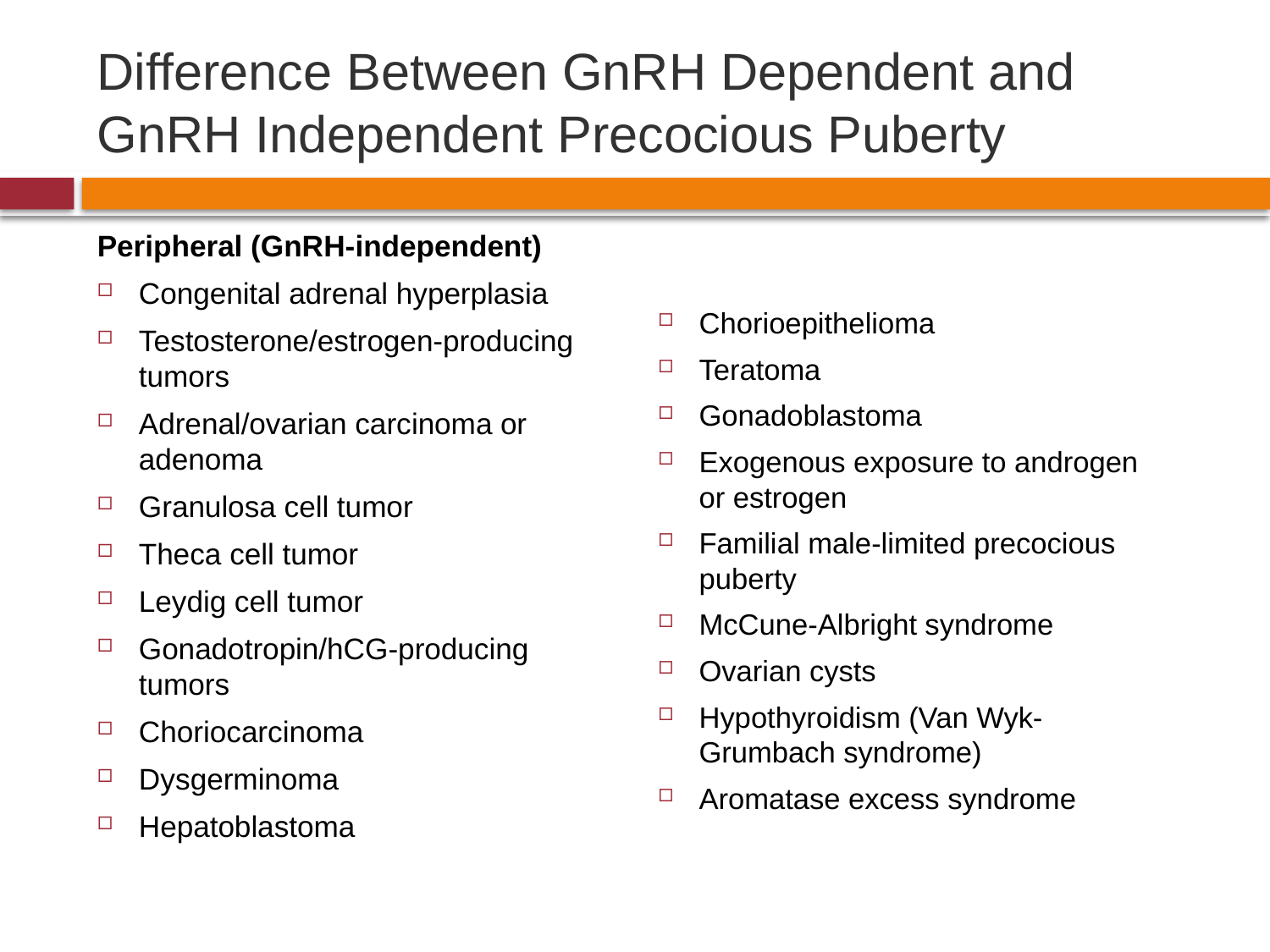

# Difference Between GnRH Dependent and GnRH Independent Precocious Puberty
Peripheral (GnRH-independent)
Congenital adrenal hyperplasia
Testosterone/estrogen-producing tumors
Adrenal/ovarian carcinoma or adenoma
Granulosa cell tumor
Theca cell tumor
Leydig cell tumor
Gonadotropin/hCG-producing tumors
Choriocarcinoma
Dysgerminoma
Hepatoblastoma

Chorioepithelioma
Teratoma
Gonadoblastoma
Exogenous exposure to androgen or estrogen
Familial male-limited precocious puberty
McCune-Albright syndrome
Ovarian cysts
Hypothyroidism (Van Wyk-Grumbach syndrome)
Aromatase excess syndrome